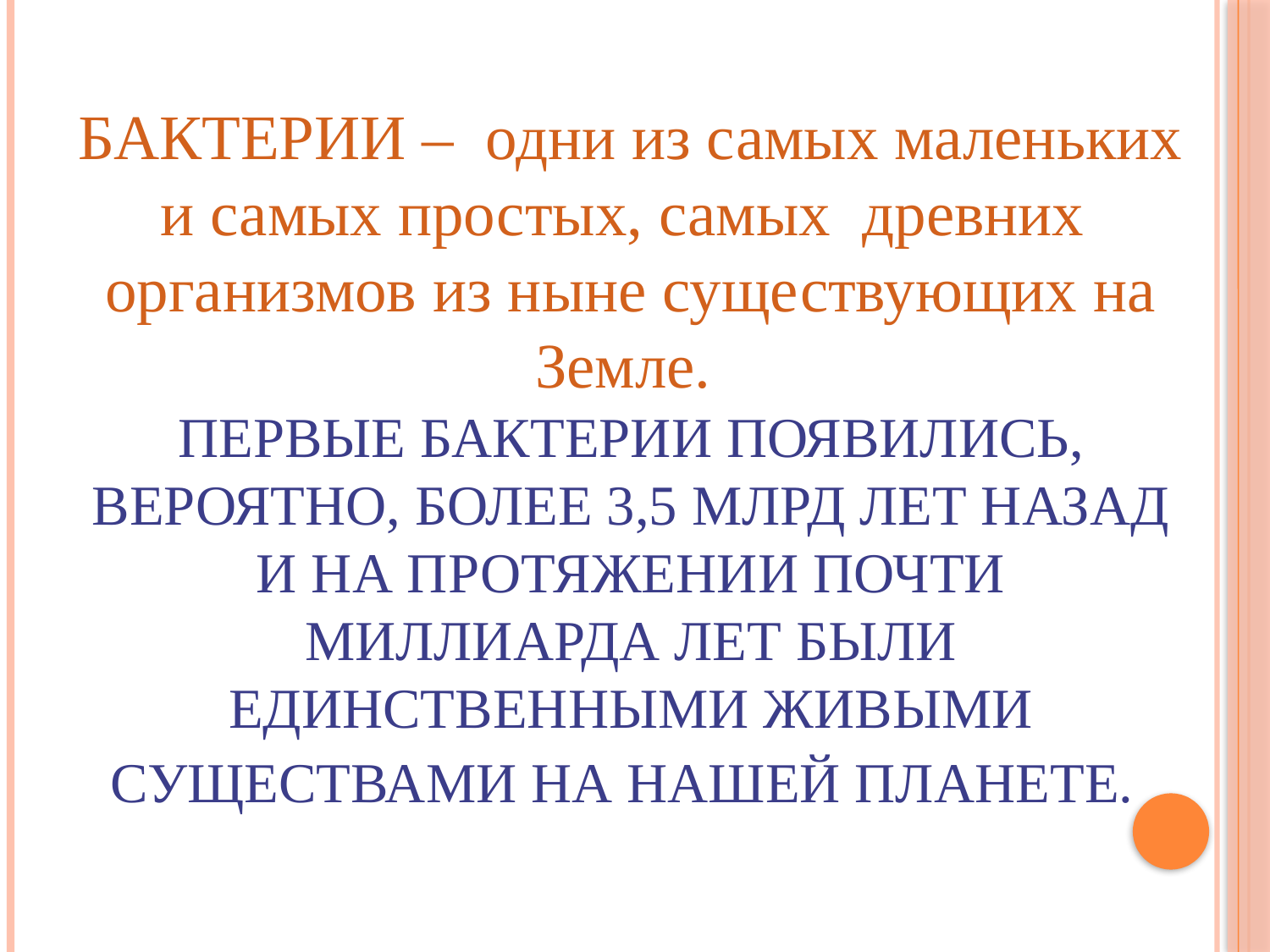

# БАКТЕРИИ –  одни из самых маленьких и самых простых, самых  древних  организмов из ныне существующих на Земле. ПЕРВЫЕ БАКТЕРИИ ПОЯВИЛИСЬ, ВЕРОЯТНО, БОЛЕЕ 3,5 МЛРД ЛЕТ НАЗАД И НА ПРОТЯЖЕНИИ ПОЧТИ МИЛЛИАРДА ЛЕТ БЫЛИ ЕДИНСТВЕННЫМИ ЖИВЫМИ СУЩЕСТВАМИ НА НАШЕЙ ПЛАНЕТЕ.